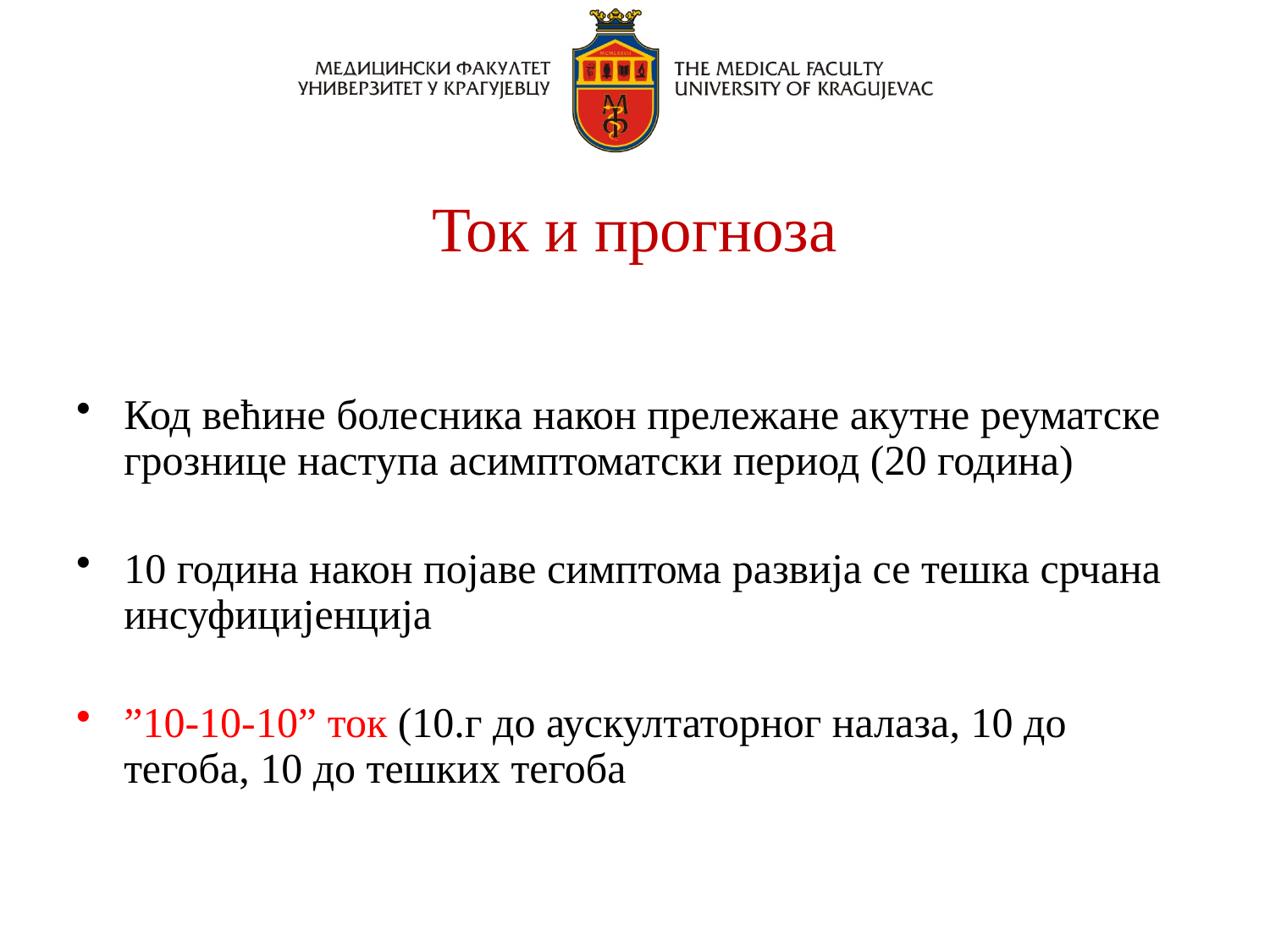

# Ток и прогноза
Код већине болесника након прележане акутне реуматске грознице наступа асимптоматски период (20 година)

10 година након појаве симптома развија се тешка срчана инсуфицијенција

”10-10-10” ток (10.г до аускултаторног налаза, 10 до тегоба, 10 до тешких тегоба